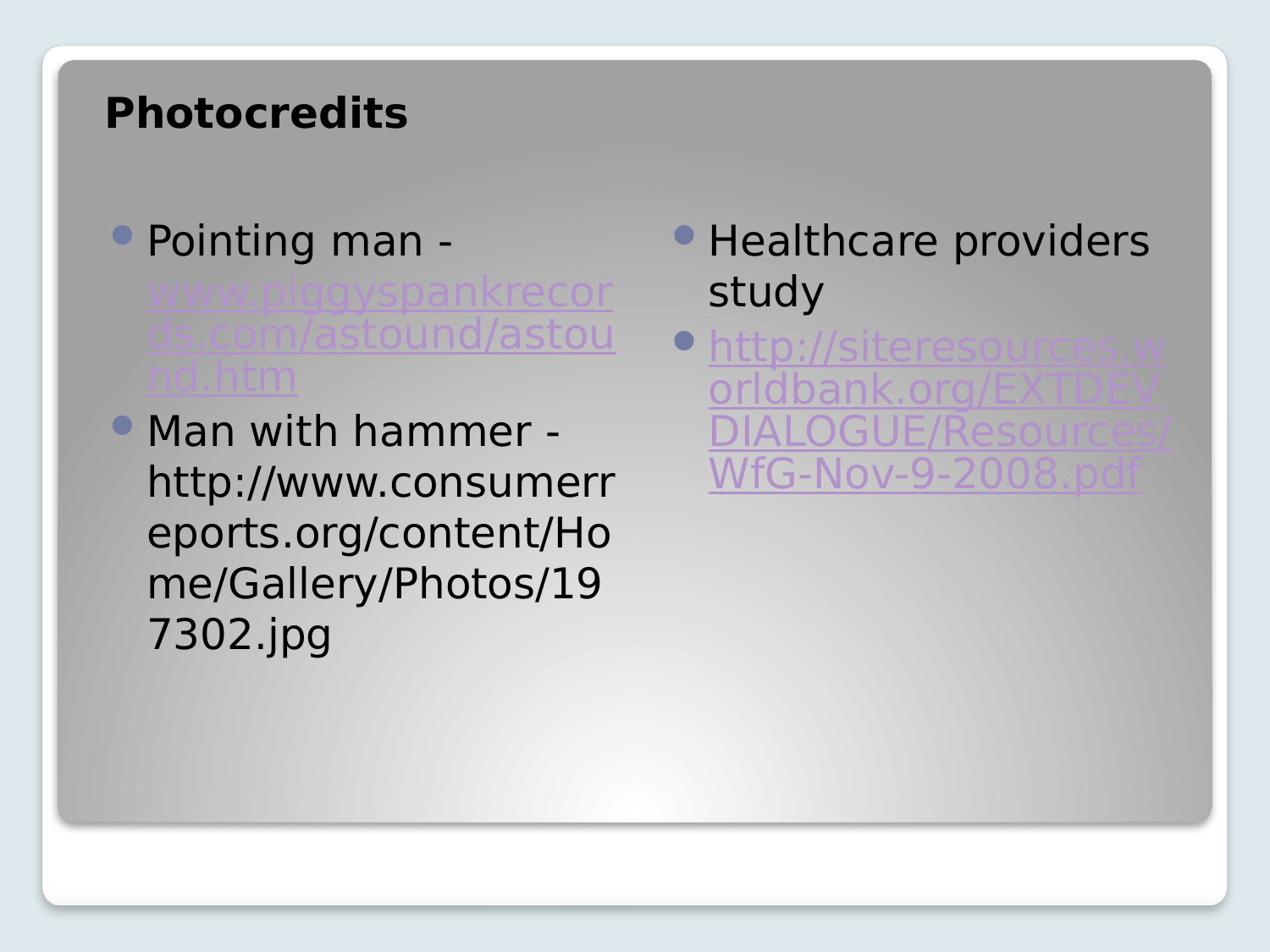

Photocredits

Pointing man - www.piggyspankrecords.com/astound/astound.htm
Man with hammer - http://www.consumerreports.org/content/Home/Gallery/Photos/197302.jpg

Healthcare providers study
http://siteresources.worldbank.org/EXTDEVDIALOGUE/Resources/WfG-Nov-9-2008.pdf

#